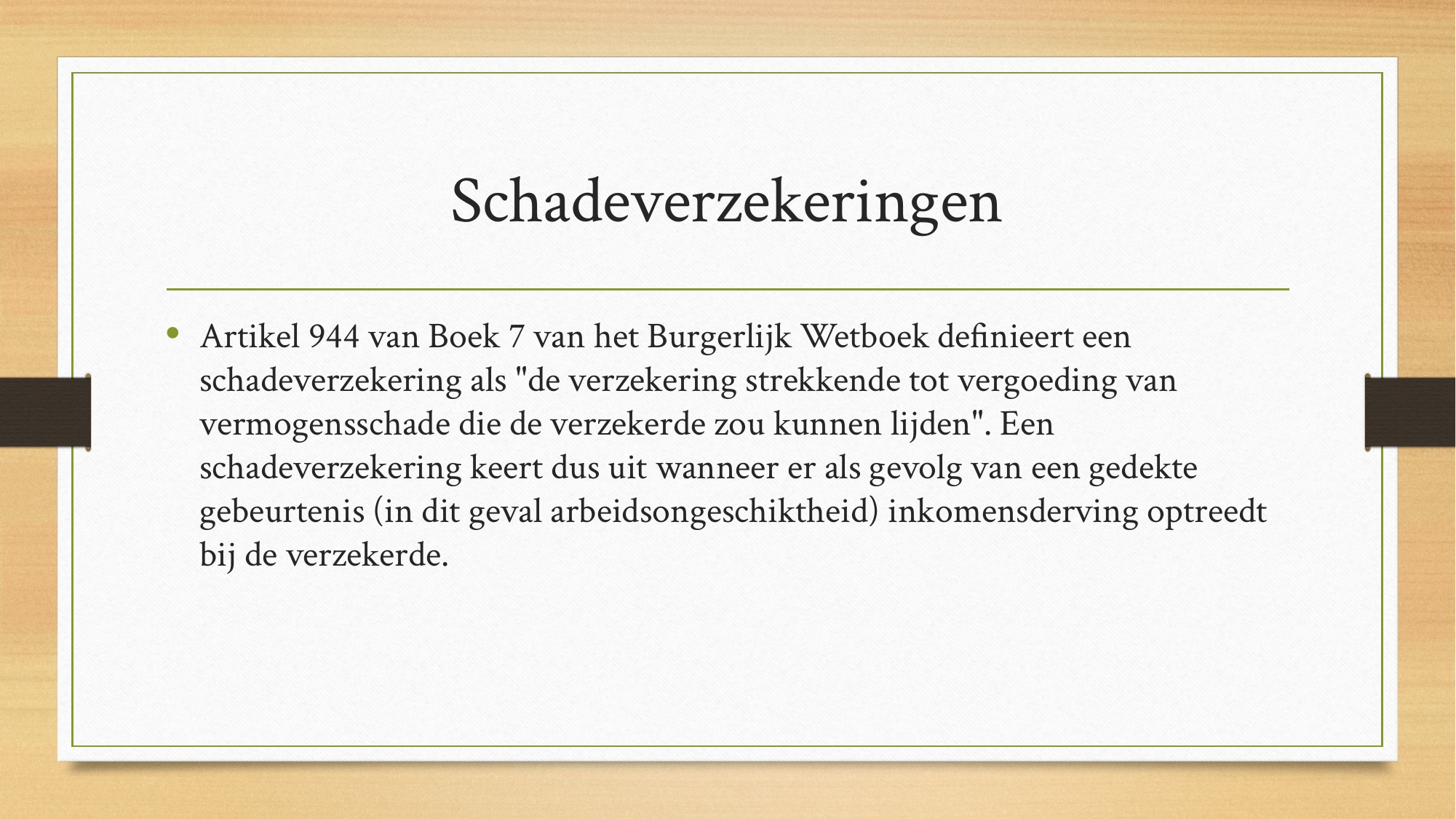

# Schadeverzekeringen
Artikel 944 van Boek 7 van het Burgerlijk Wetboek definieert een schadeverzekering als "de verzekering strekkende tot vergoeding van vermogensschade die de verzekerde zou kunnen lijden". Een schadeverzekering keert dus uit wanneer er als gevolg van een gedekte gebeurtenis (in dit geval arbeidsongeschiktheid) inkomensderving optreedt bij de verzekerde.